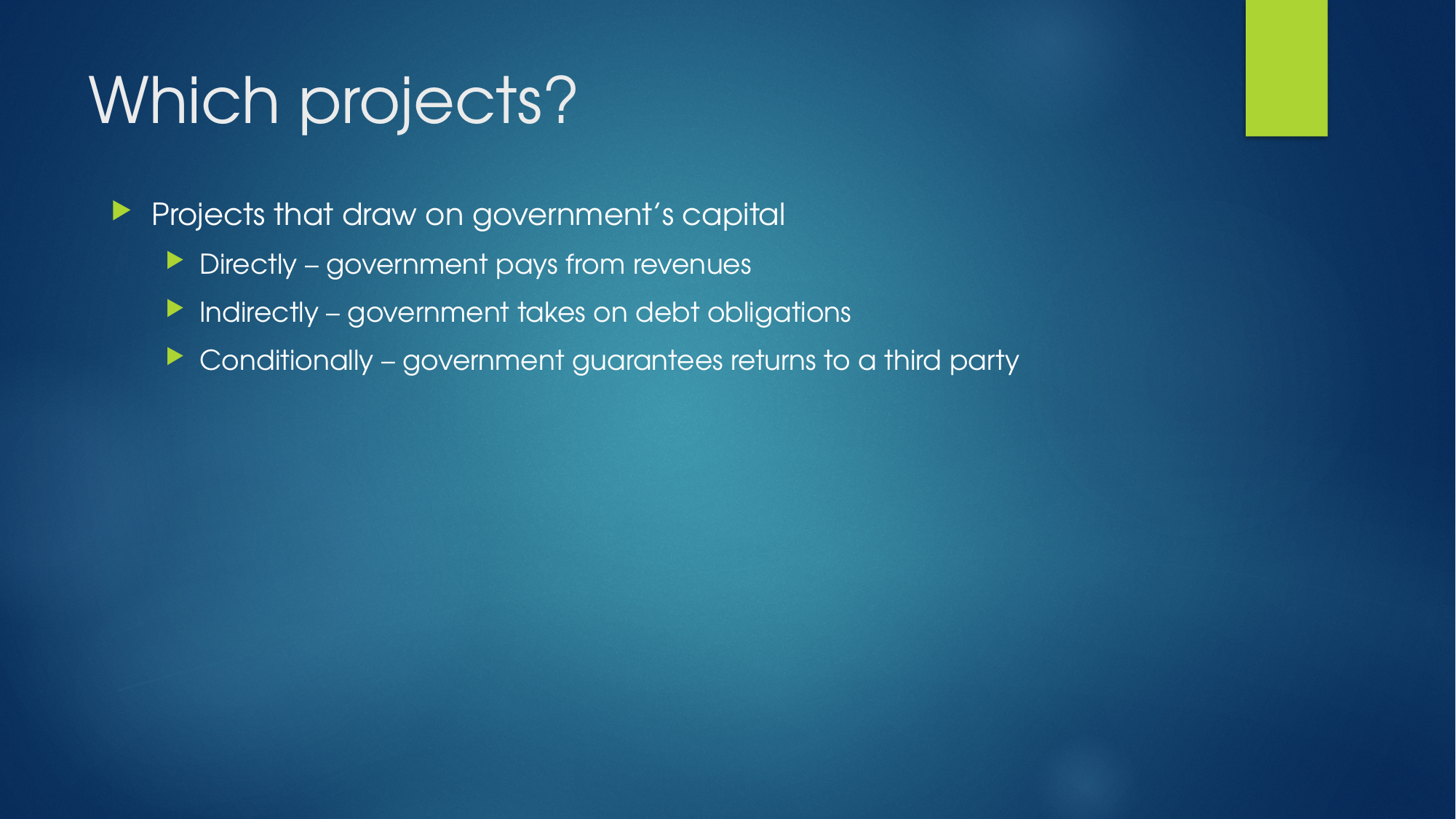

# Which projects?
Projects that draw on government’s capital
Directly – government pays from revenues
Indirectly – government takes on debt obligations
Conditionally – government guarantees returns to a third party